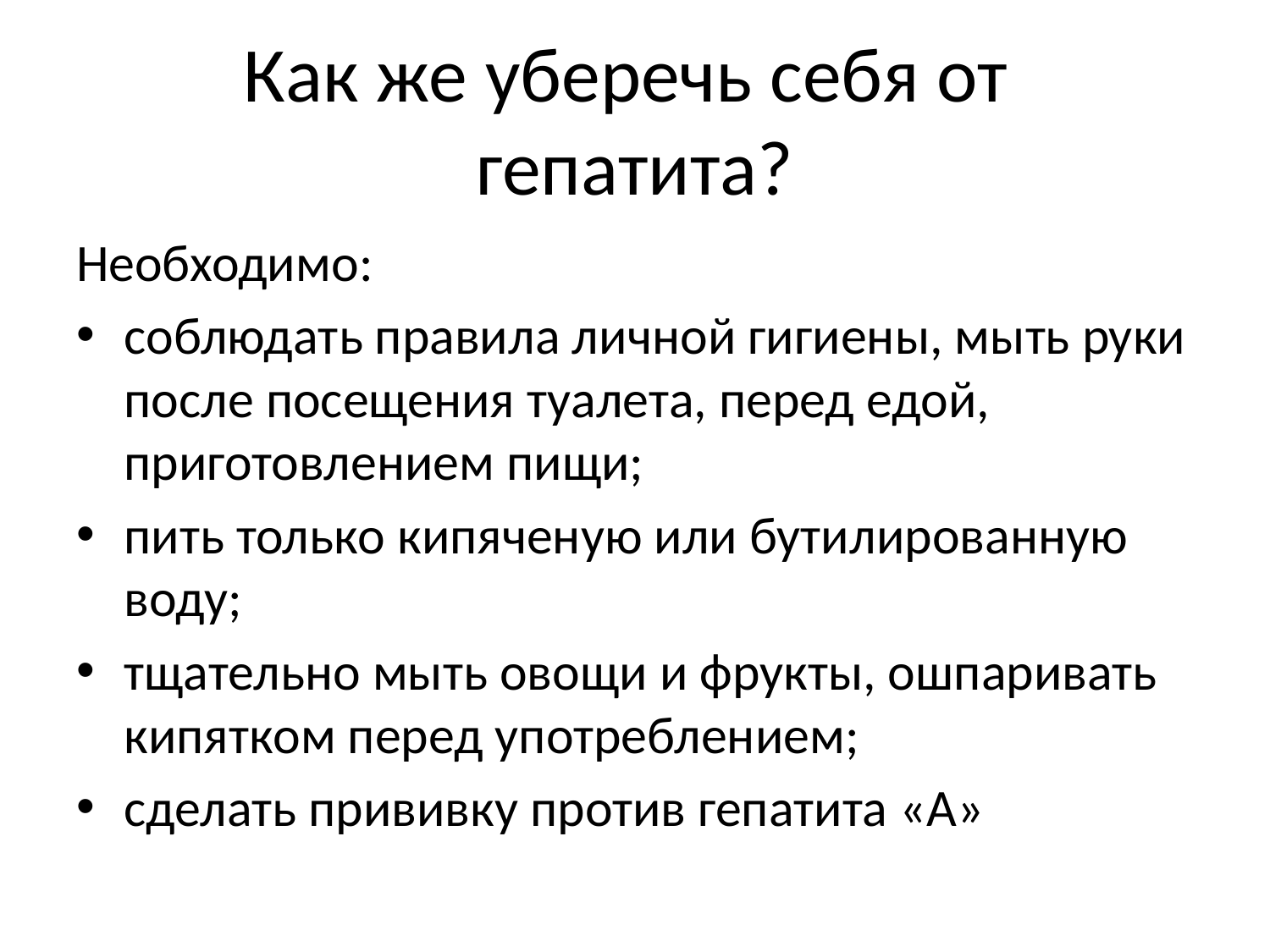

# Как же уберечь себя от  гепатита?
Необходимо:
соблюдать правила личной гигиены, мыть руки после посещения туалета, перед едой, приготовлением пищи;
пить только кипяченую или бутилированную воду;
тщательно мыть овощи и фрукты, ошпаривать кипятком перед употреблением;
сделать прививку против гепатита «А»